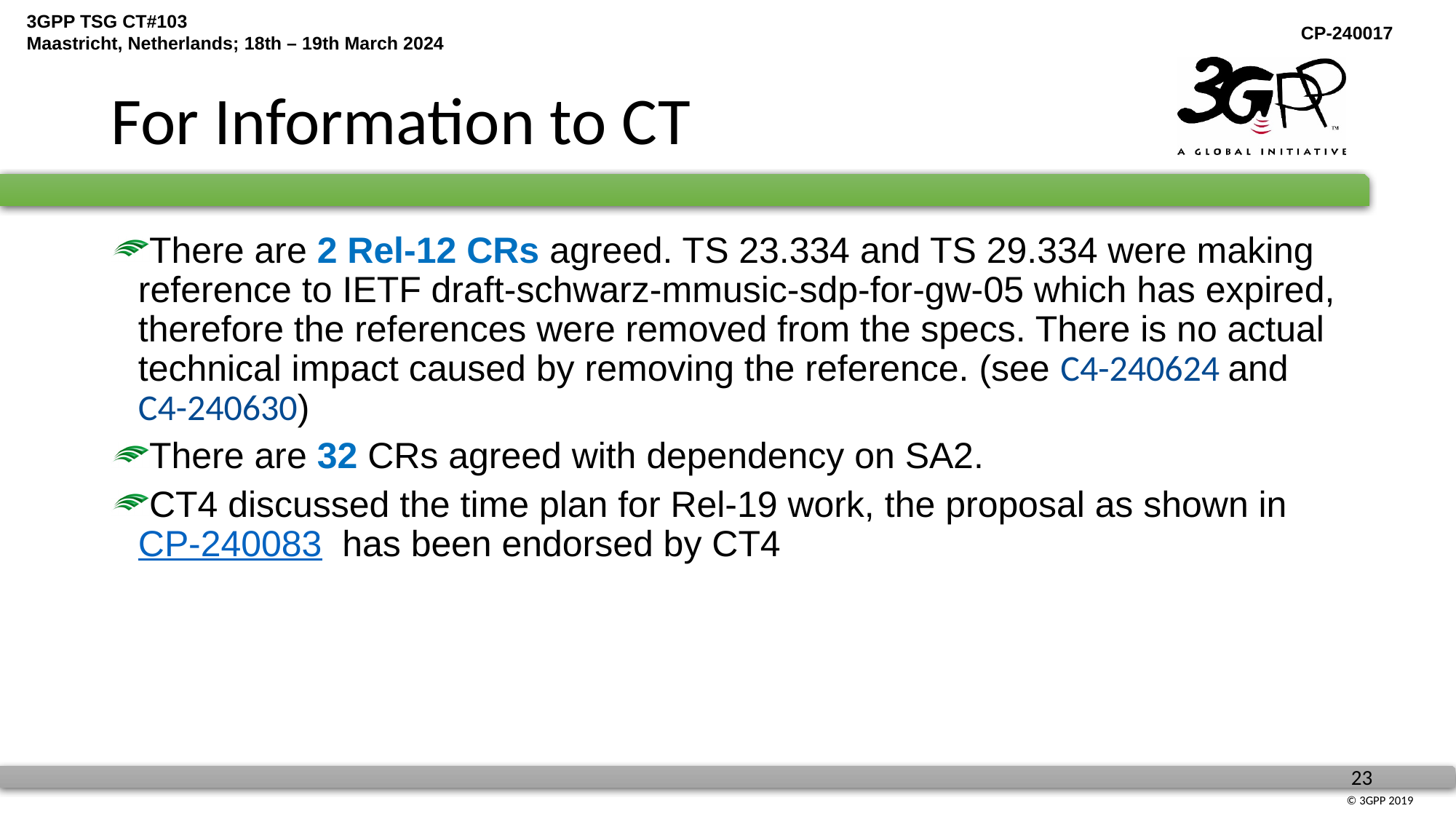

# For Information to CT
There are 2 Rel-12 CRs agreed. TS 23.334 and TS 29.334 were making reference to IETF draft-schwarz-mmusic-sdp-for-gw-05 which has expired, therefore the references were removed from the specs. There is no actual technical impact caused by removing the reference. (see C4-240624 and C4-240630)
There are 32 CRs agreed with dependency on SA2.
CT4 discussed the time plan for Rel-19 work, the proposal as shown in CP-240083  has been endorsed by CT4